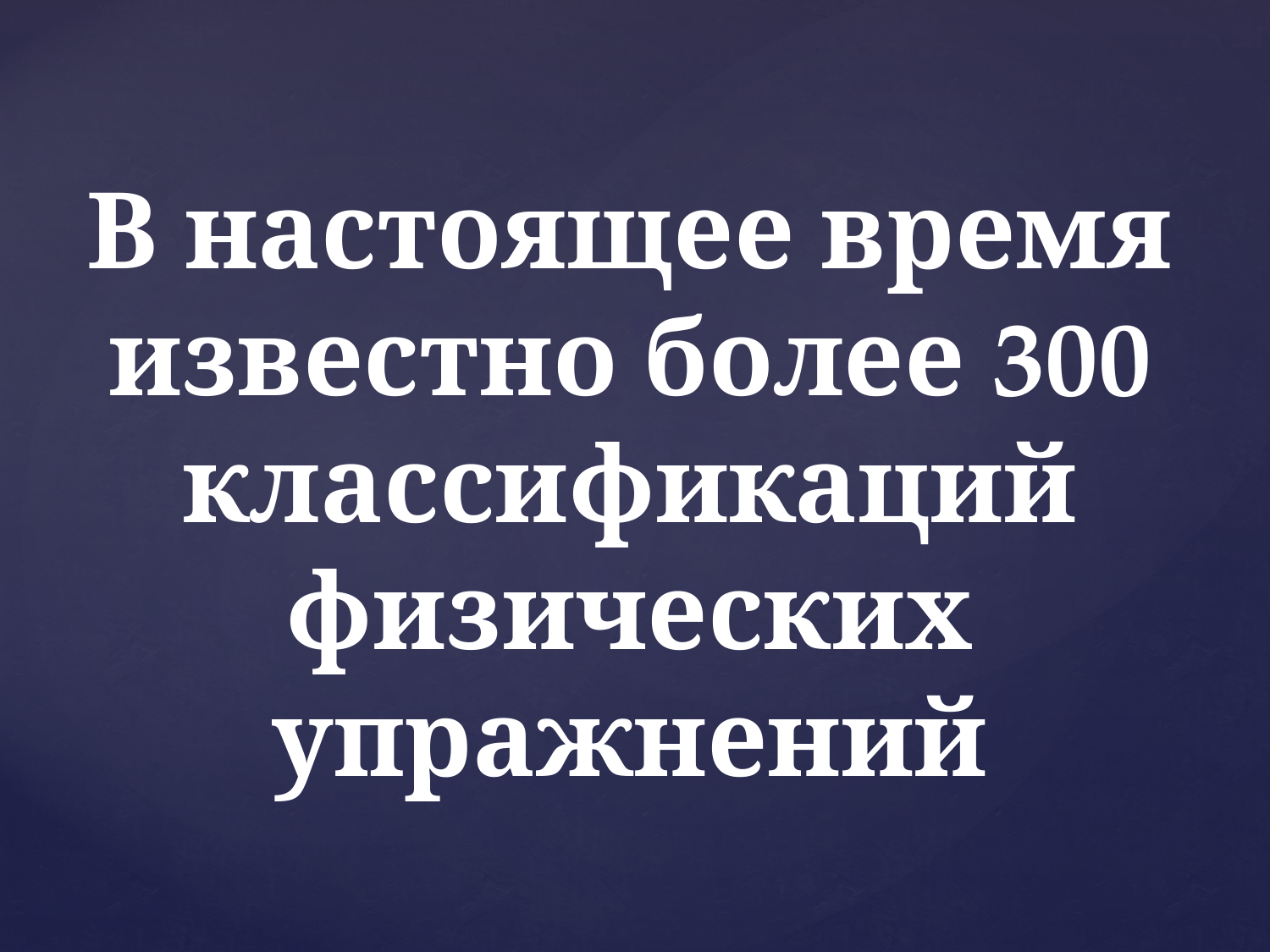

# В настоящее время известно более 300 классификаций физических упражнений